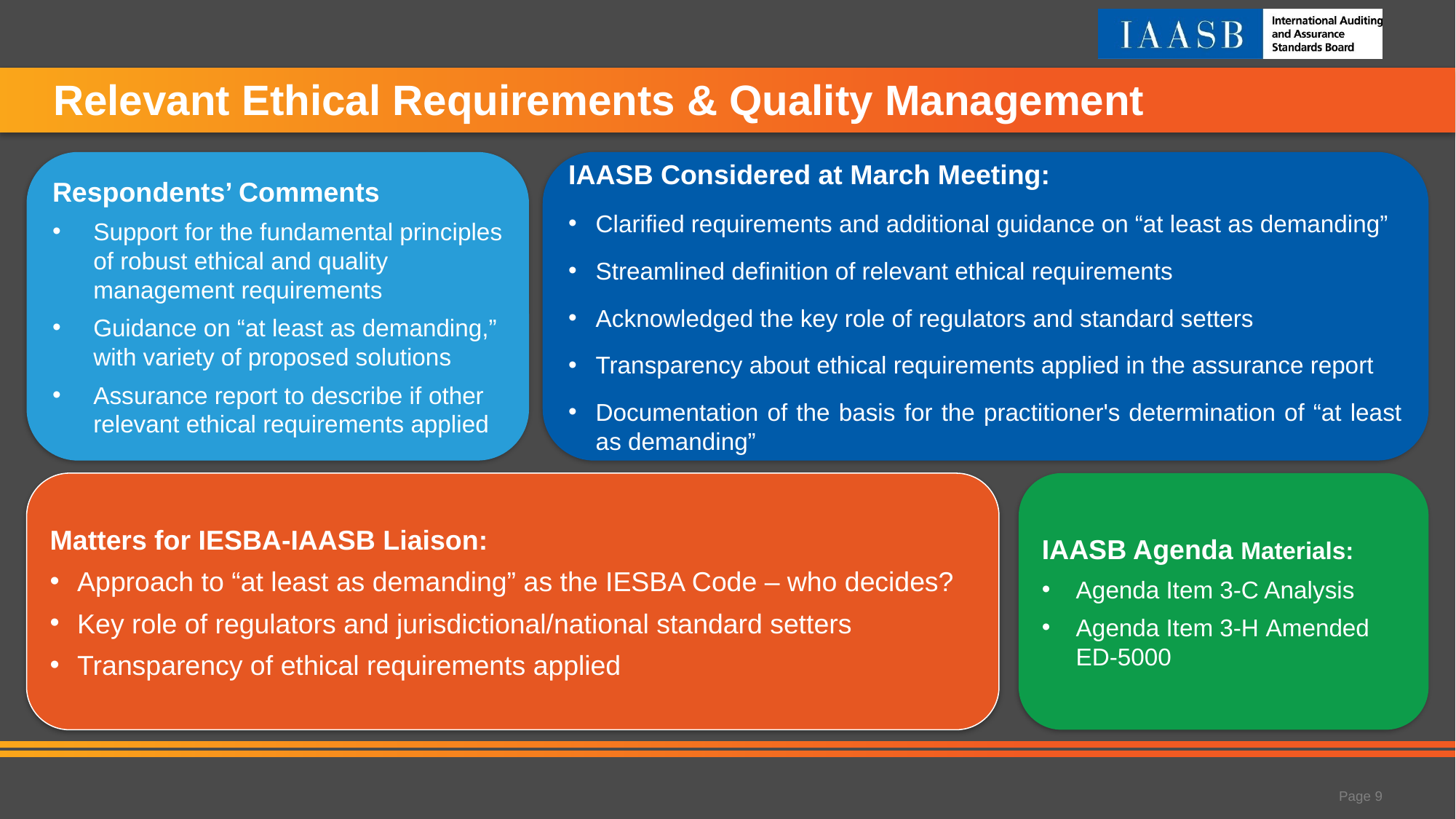

# Relevant Ethical Requirements & Quality Management
Respondents’ Comments
Support for the fundamental principles of robust ethical and quality management requirements
Guidance on “at least as demanding,” with variety of proposed solutions
Assurance report to describe if other relevant ethical requirements applied
IAASB Considered at March Meeting:
Clarified requirements and additional guidance on “at least as demanding” ­
Streamlined definition of relevant ethical requirements
Acknowledged the key role of regulators and standard setters
Transparency about ethical requirements applied in the assurance report
Documentation of the basis for the practitioner's determination of “at least as demanding”
Matters for IESBA-IAASB Liaison:
Approach to “at least as demanding” as the IESBA Code – who decides?
Key role of regulators and jurisdictional/national standard setters
Transparency of ethical requirements applied
IAASB Agenda Materials:
Agenda Item 3-C Analysis
Agenda Item 3-H Amended ED-5000
Page 9